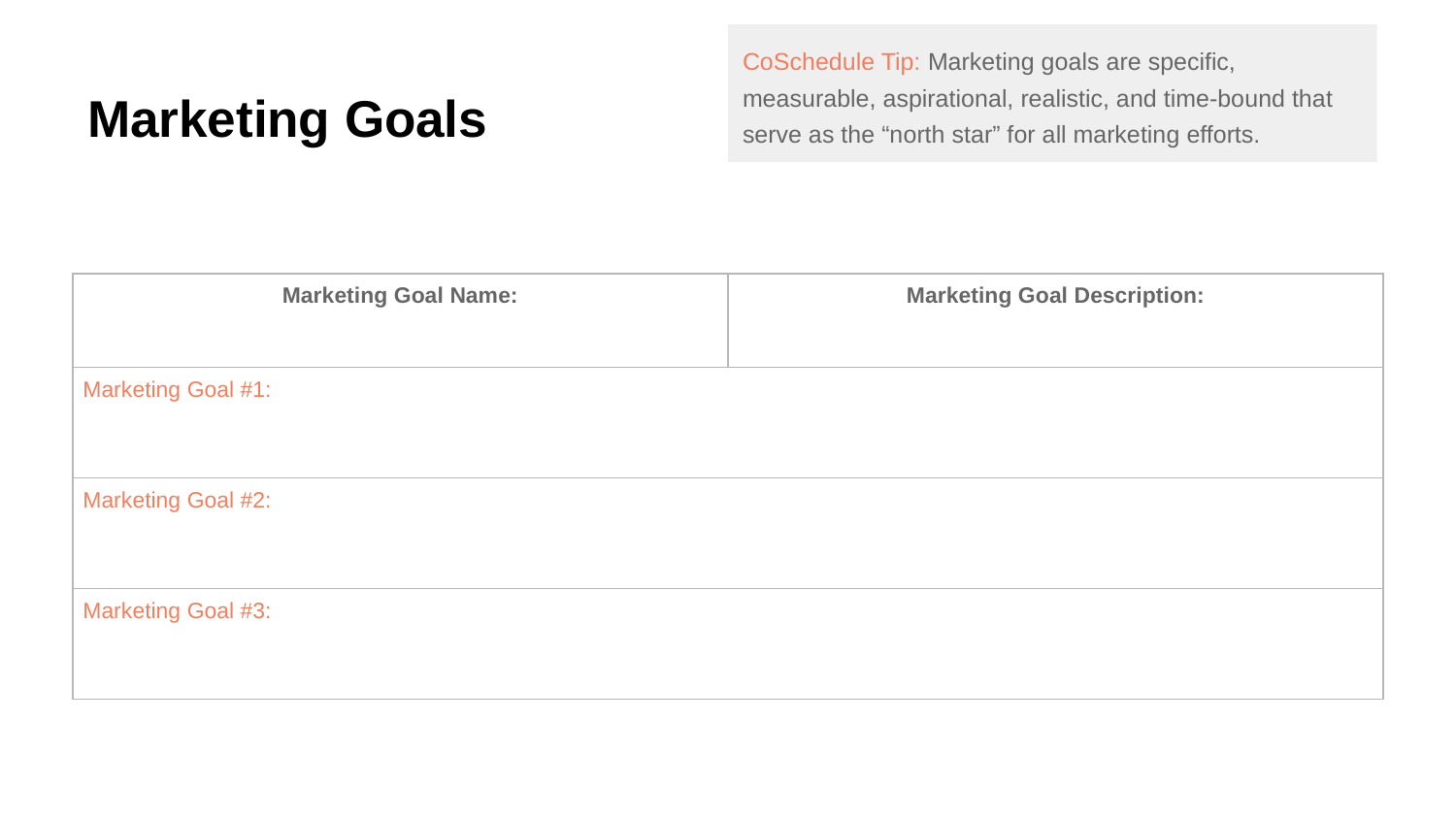

CoSchedule Tip: Marketing goals are specific, measurable, aspirational, realistic, and time-bound that serve as the “north star” for all marketing efforts.
# Marketing Goals
| Marketing Goal Name: | Marketing Goal Description: |
| --- | --- |
| Marketing Goal #1: |  |
| Marketing Goal #2: |  |
| Marketing Goal #3: |  |